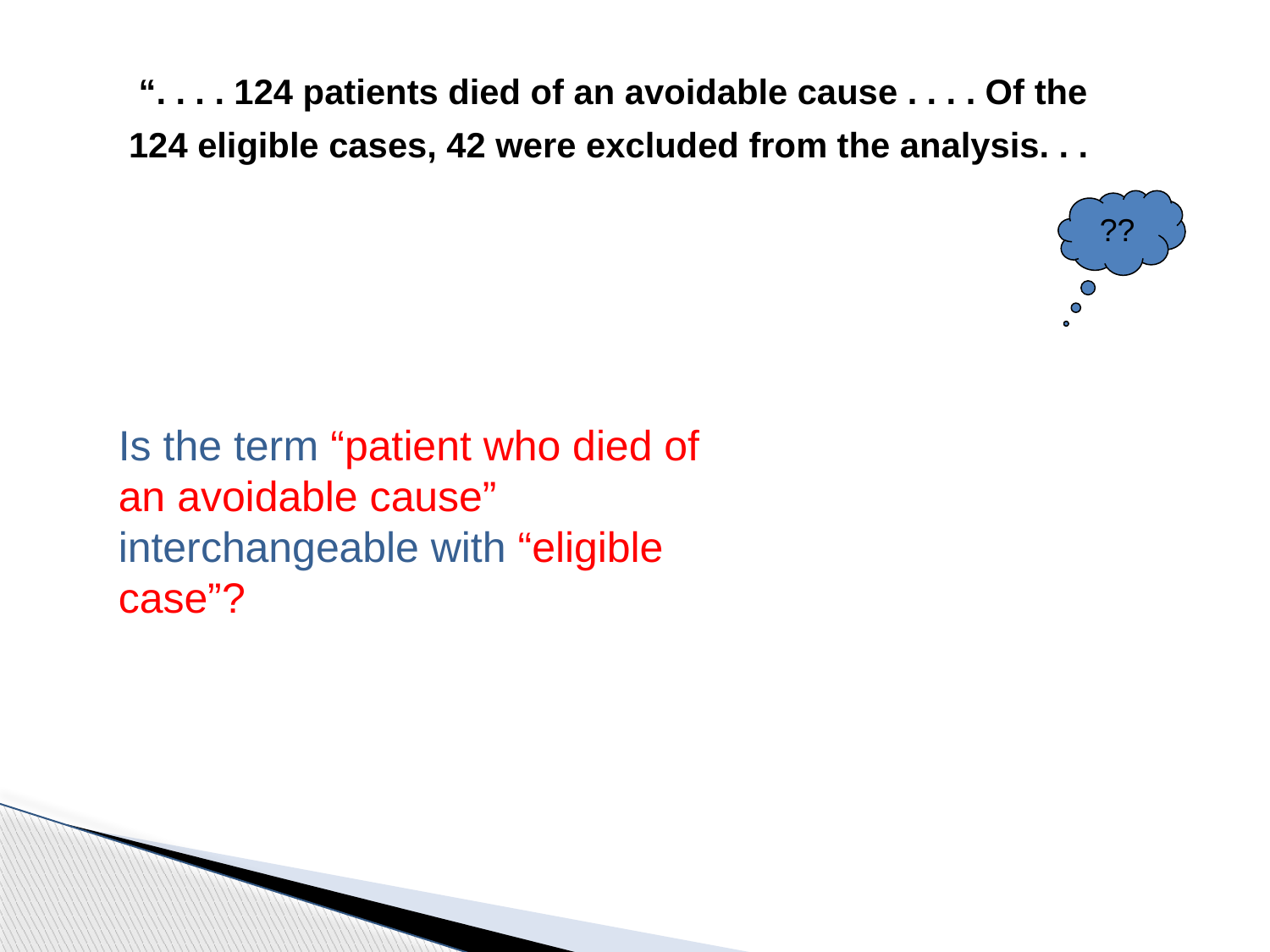

“. . . . 124 patients died of an avoidable cause . . . . Of the 124 eligible cases, 42 were excluded from the analysis. . .
??

Is the term “patient who died of an avoidable cause” interchangeable with “eligible case”?